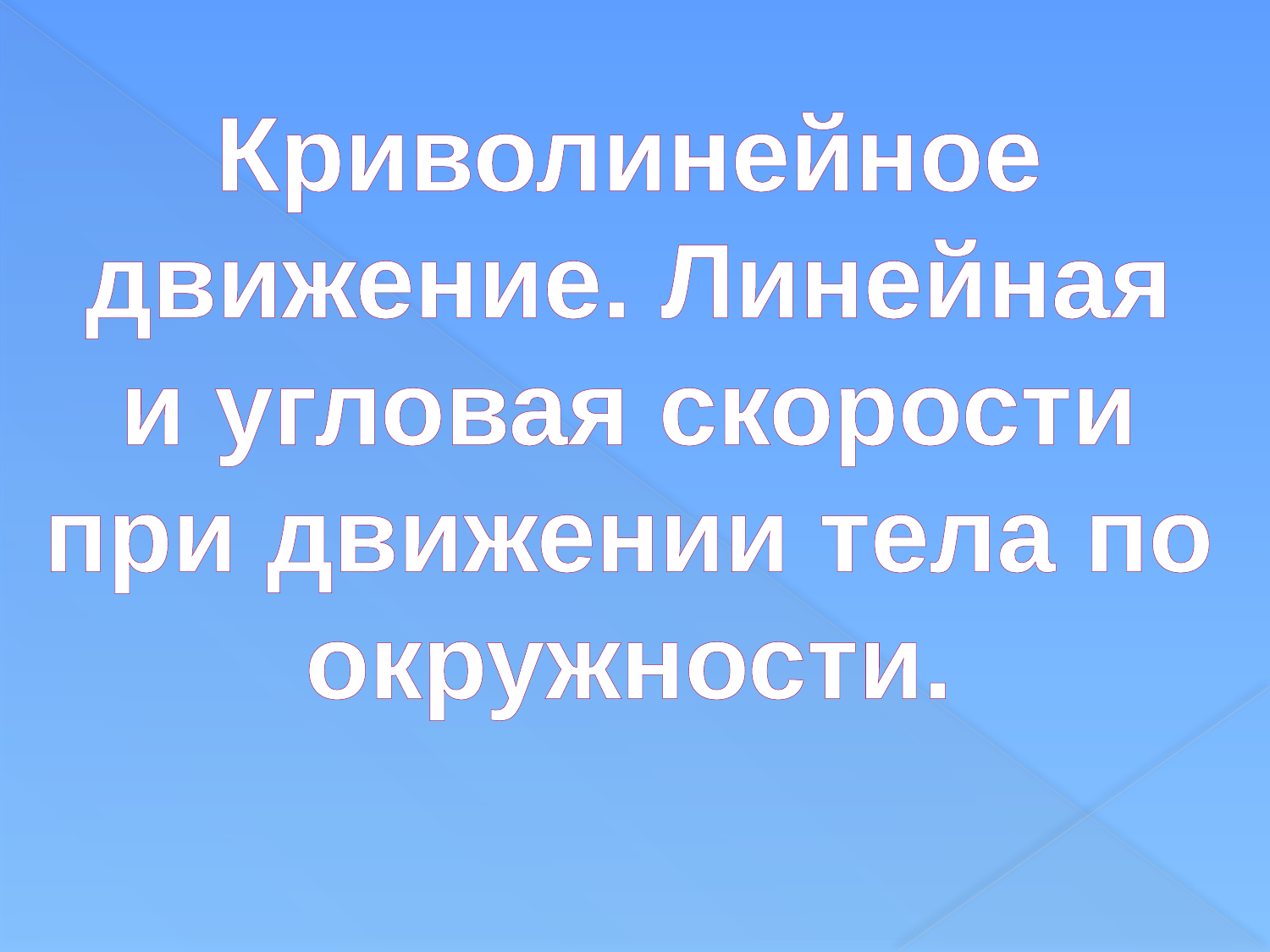

# Криволинейное движение. Линейная и угловая скорости при движении тела по окружности.